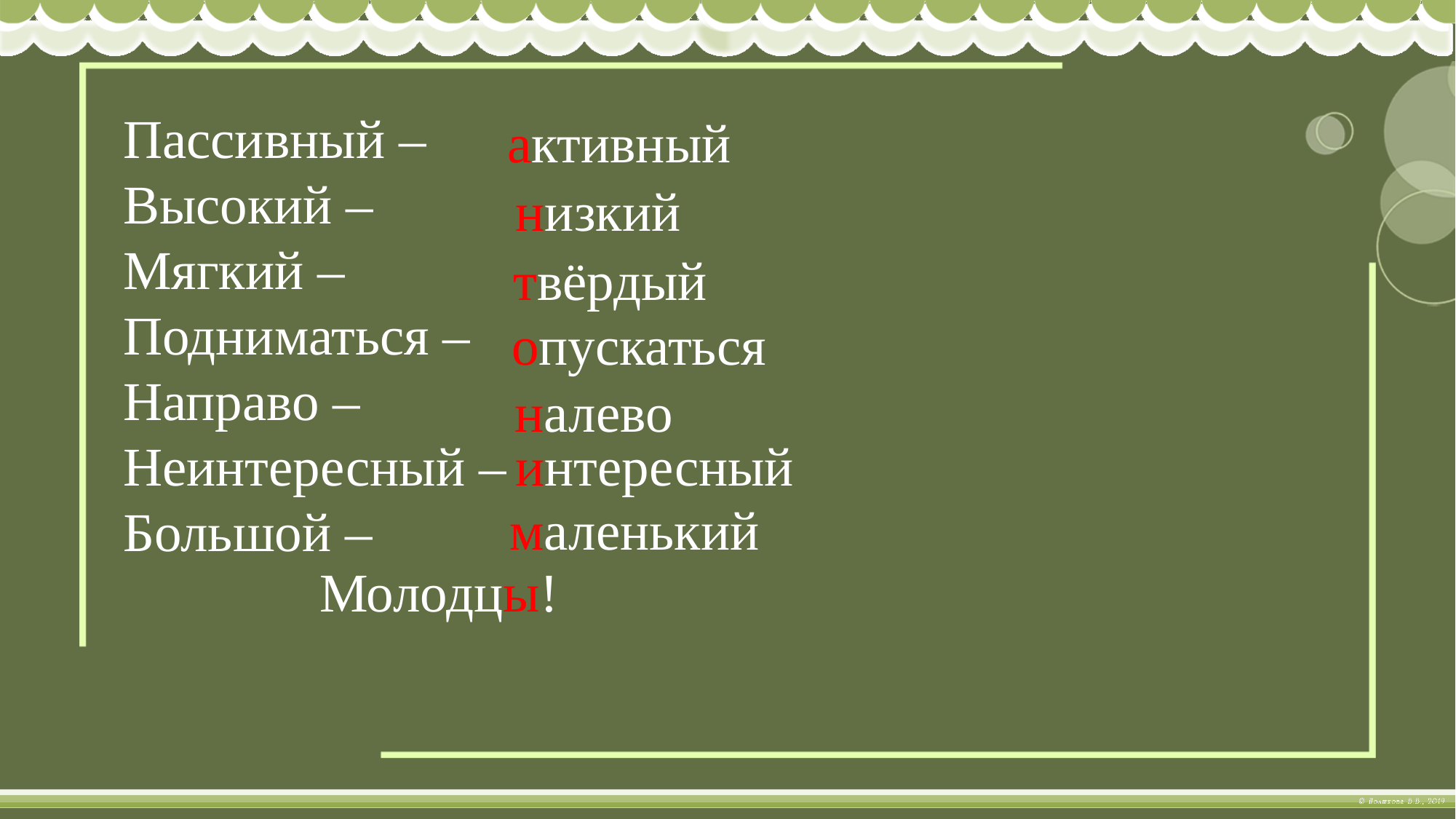

Пассивный –
Высокий –
Мягкий –
Подниматься –
Направо –
Неинтересный –
Большой –
активный
низкий
твёрдый
опускаться
налево
интересный
маленький
Молодцы!